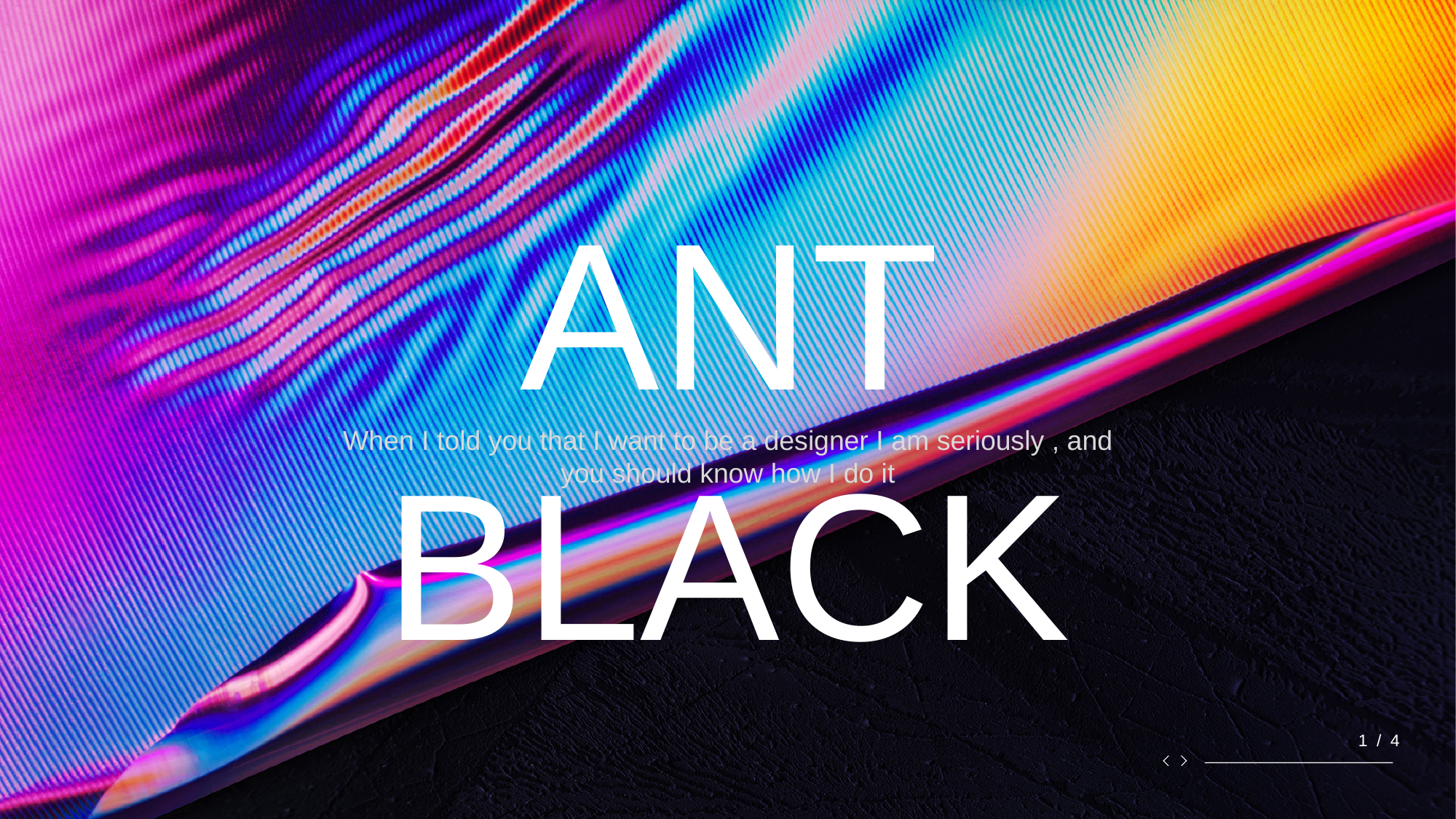

ANT BLACK
When I told you that I want to be a designer I am seriously , and you should know how I do it
1/4